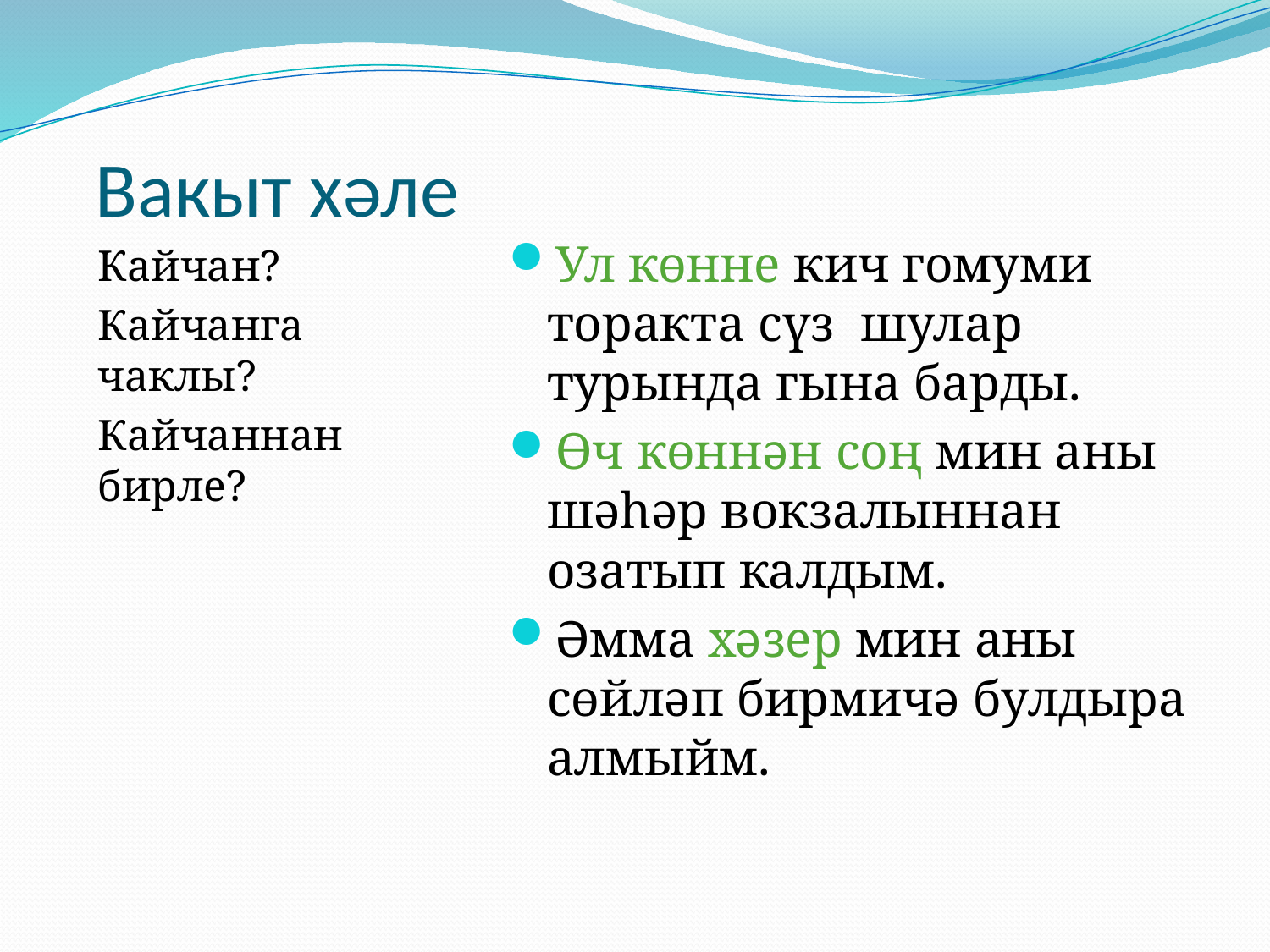

# Вакыт хәле
Кайчан?
Кайчанга чаклы?
Кайчаннан бирле?

Ул көнне кич гомуми торакта сүз  шулар турында гына барды.
Өч көннән соң мин аны шәһәр вокзалыннан озатып калдым.
Әмма хәзер мин аны сөйләп бирмичә булдыра алмыйм.